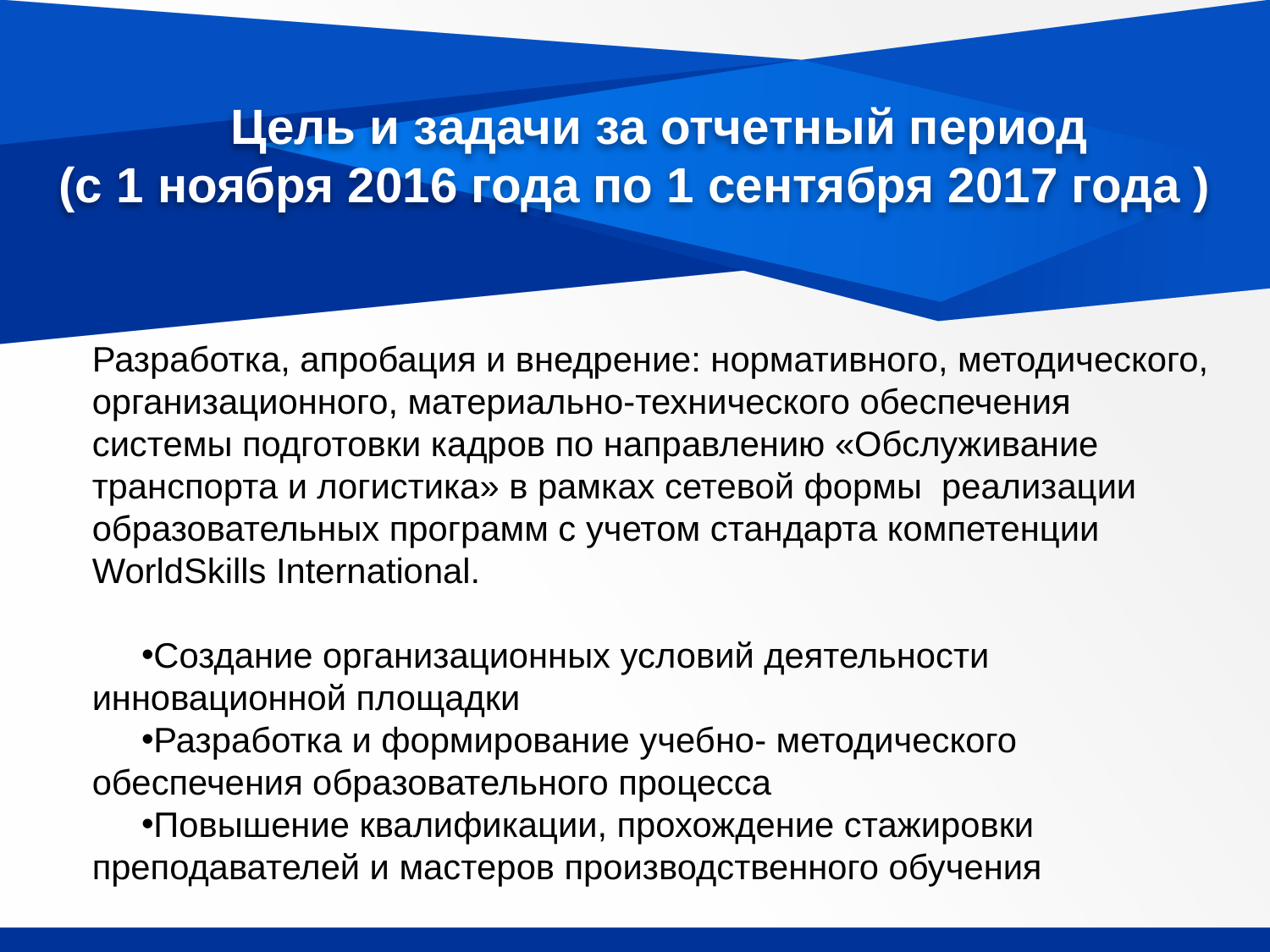

# Цель и задачи за отчетный период (с 1 ноября 2016 года по 1 сентября 2017 года )
Разработка, апробация и внедрение: нормативного, методического, организационного, материально-технического обеспечения системы подготовки кадров по направлению «Обслуживание транспорта и логистика» в рамках сетевой формы  реализации образовательных программ с учетом стандарта компетенции  WorldSkills International.

Создание организационных условий деятельности инновационной площадки
Разработка и формирование учебно- методического обеспечения образовательного процесса
Повышение квалификации, прохождение стажировки преподавателей и мастеров производственного обучения